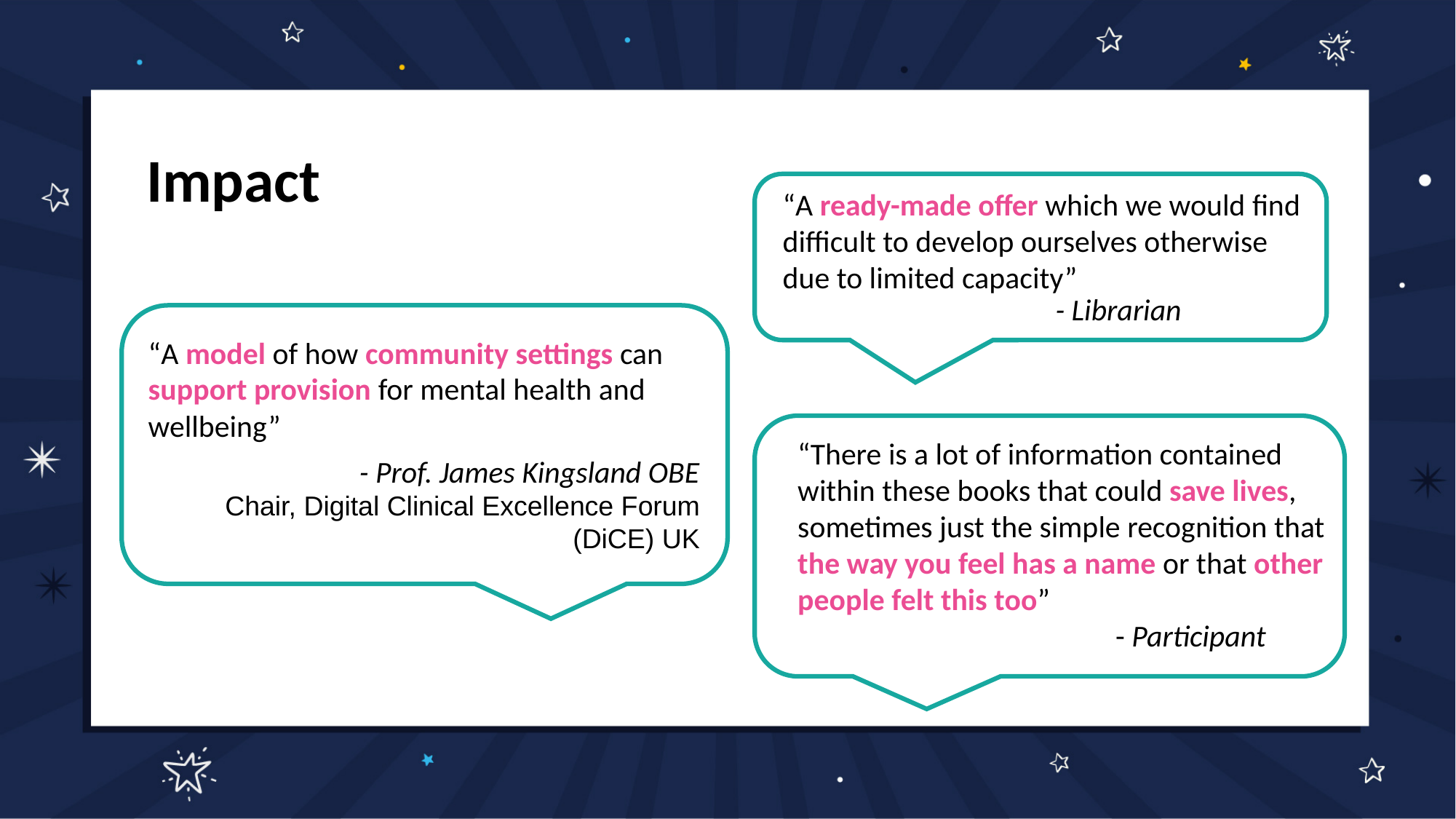

Impact

“A ready-made offer which we would find difficult to develop ourselves otherwise due to limited capacity”
- Librarian

“A model of how community settings can support provision for mental health and wellbeing”

“There is a lot of information contained within these books that could save lives, sometimes just the simple recognition that the way you feel has a name or that other people felt this too”
                                              - Participant
- Prof. James Kingsland OBE Chair, Digital Clinical Excellence Forum (DiCE) UK